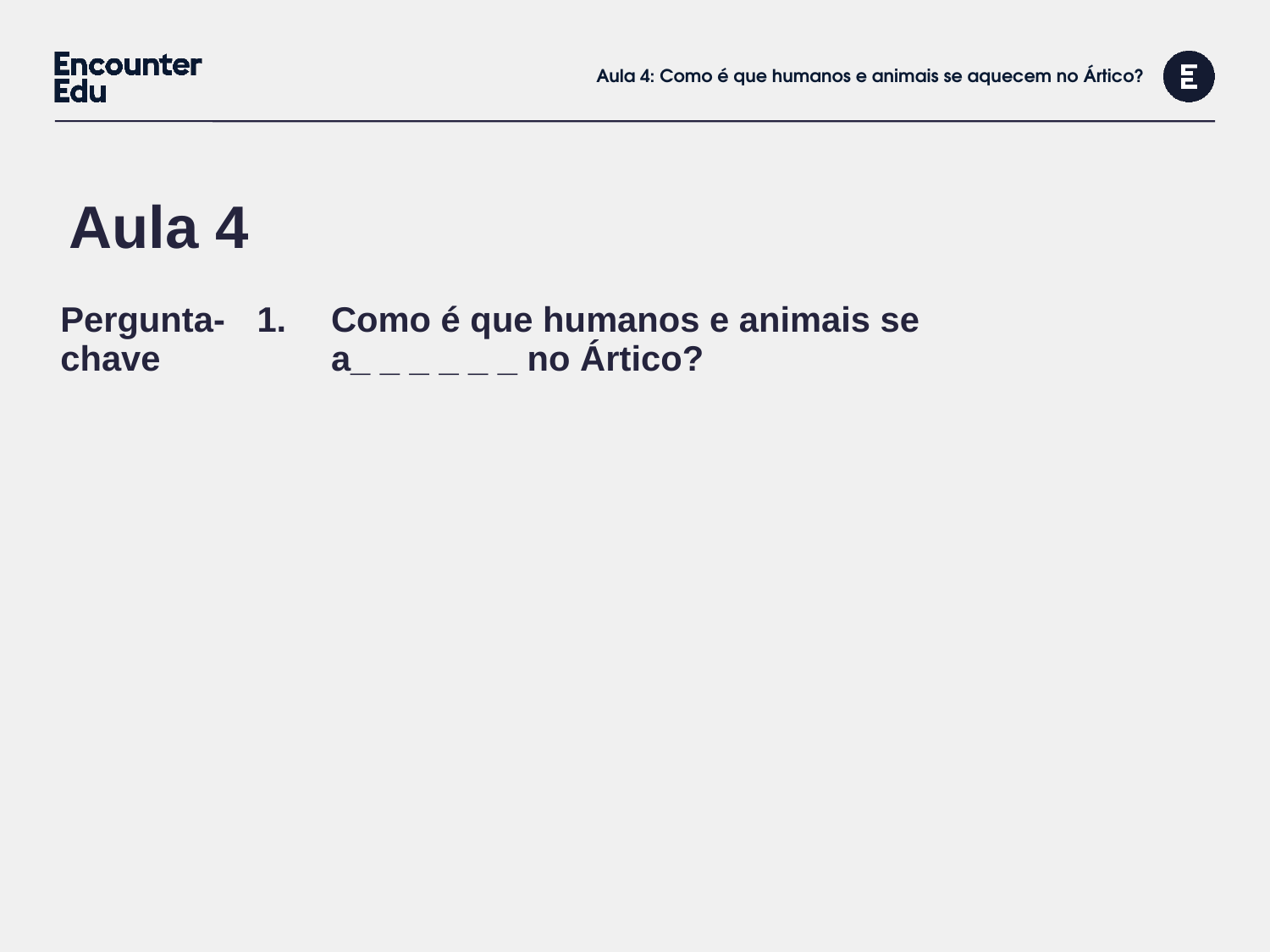

# Aula 4: Como é que humanos e animais se aquecem no Ártico?
Aula 4
| Pergunta-chave | Como é que humanos e animais se a\_ \_ \_ \_ \_ \_ no Ártico? |
| --- | --- |